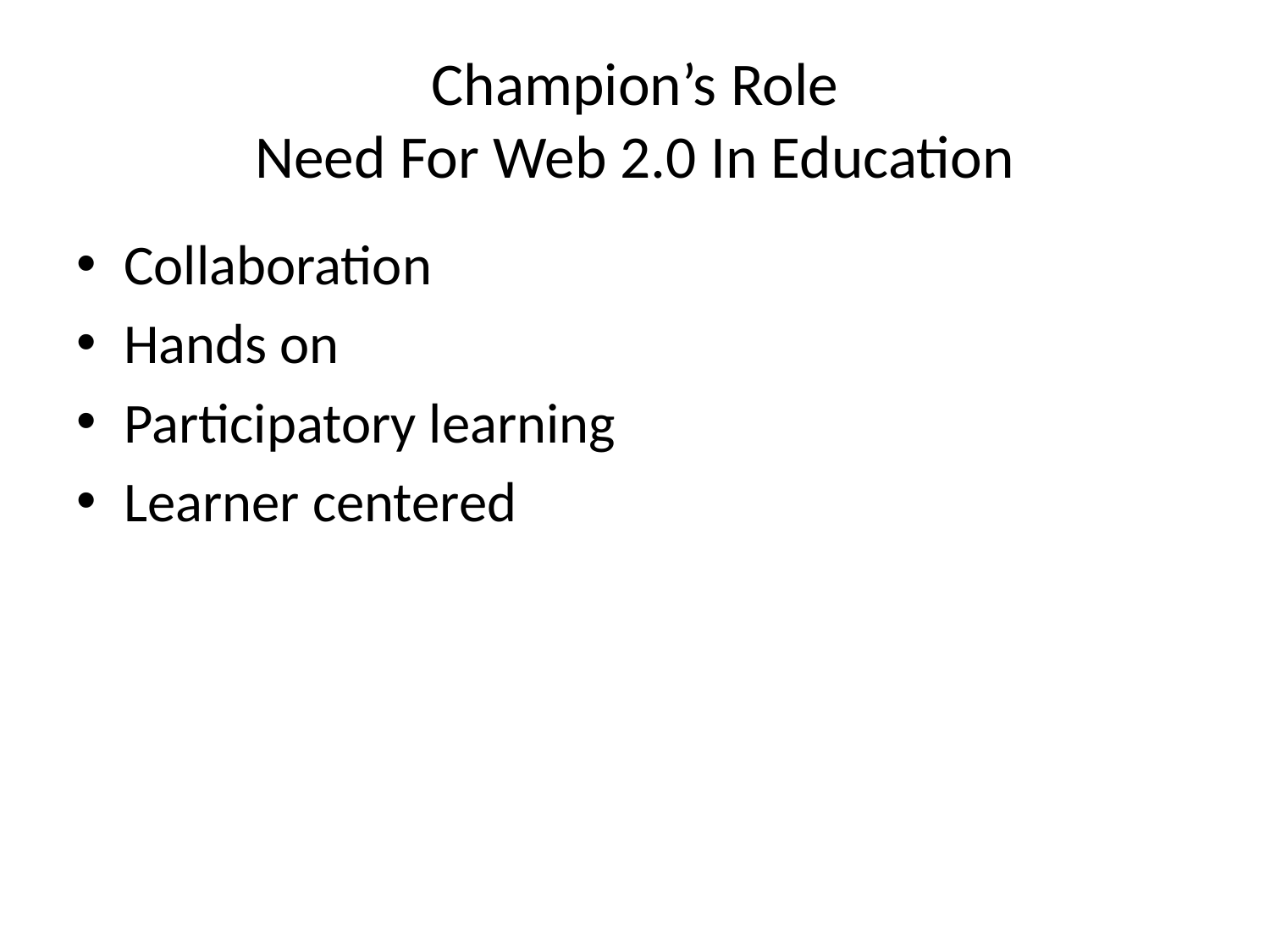

# Champion’s Role Need For Web 2.0 In Education
Collaboration
Hands on
Participatory learning
Learner centered